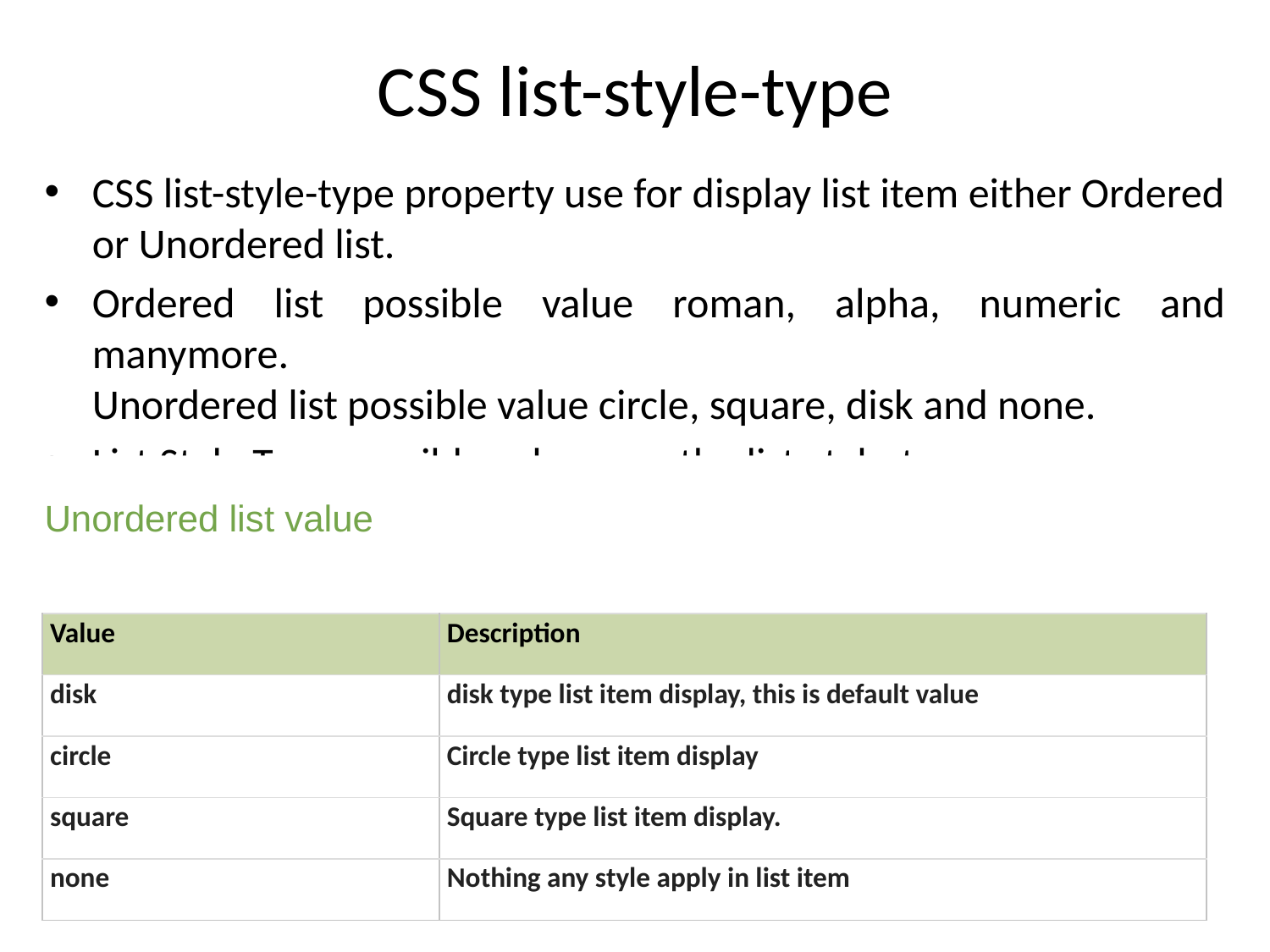

# CSS list-style-type
CSS list-style-type property use for display list item either Ordered or Unordered list.
Ordered list possible value roman, alpha, numeric and manymore.
Unordered list possible value circle, square, disk and none.
List Style Type possible values see the list-style-type:

Unordered list value

| Value | Description |
| --- | --- |
| disk | disk type list item display, this is default value |
| circle | Circle type list item display |
| square | Square type list item display. |
| none | Nothing any style apply in list item |